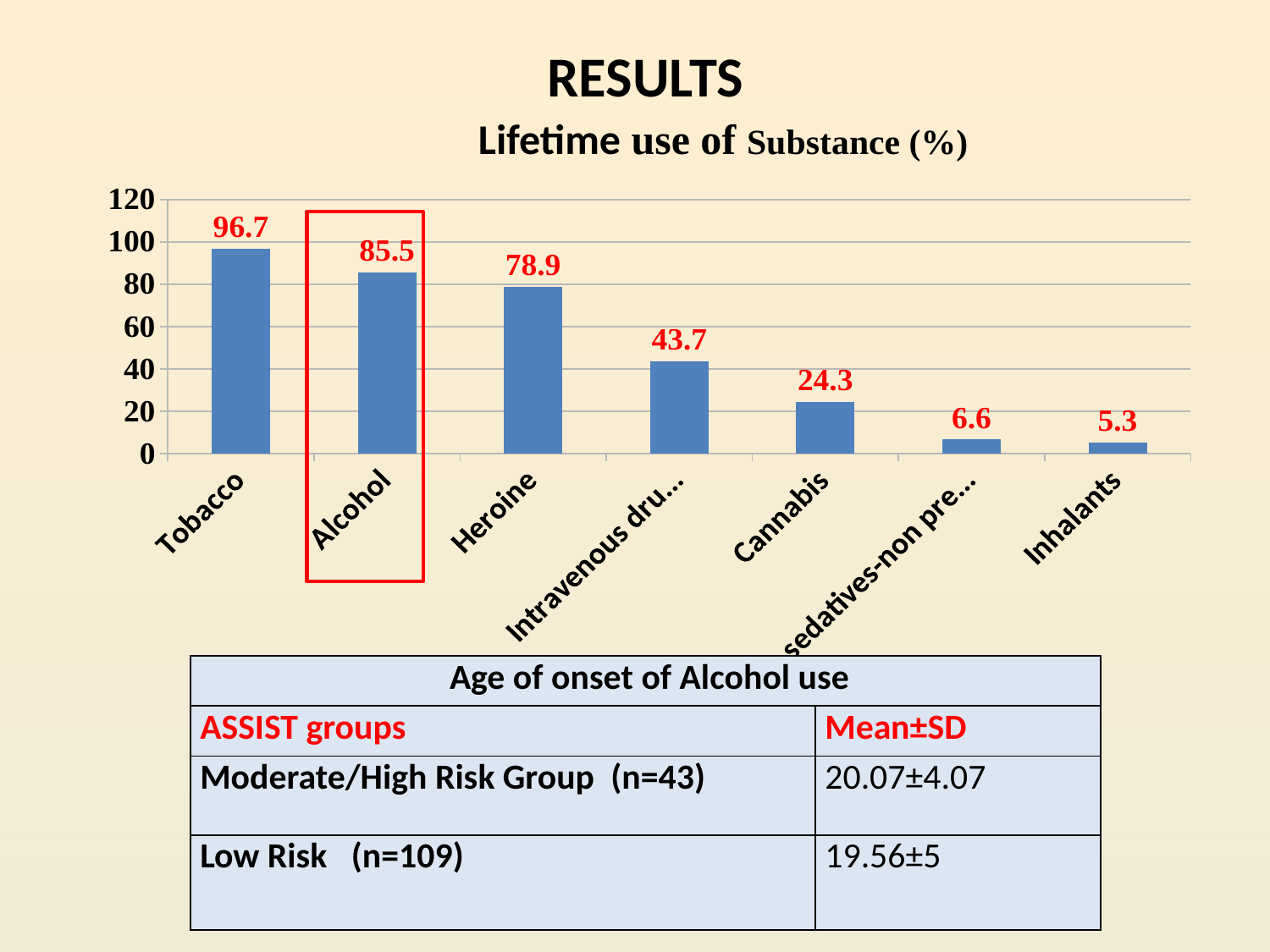

RESULTS
            Lifetime use of Substance (%)

### Chart

| Category | Ever in lifetime |
|---|---|
| Tobacco | 96.7 |
| Alcohol | 85.5 |
| Heroine | 78.9 |
| Intravenous drug use | 43.7 |
| Cannabis | 24.3 |
| sedatives-non prescribed | 6.6 |
| Inhalants | 5.3 |
| Age of onset of Alcohol use |  |
| --- | --- |
| ASSIST groups | Mean±SD |
| Moderate/High Risk Group (n=43) | 20.07±4.07 |
| Low Risk (n=109) | 19.56±5 |